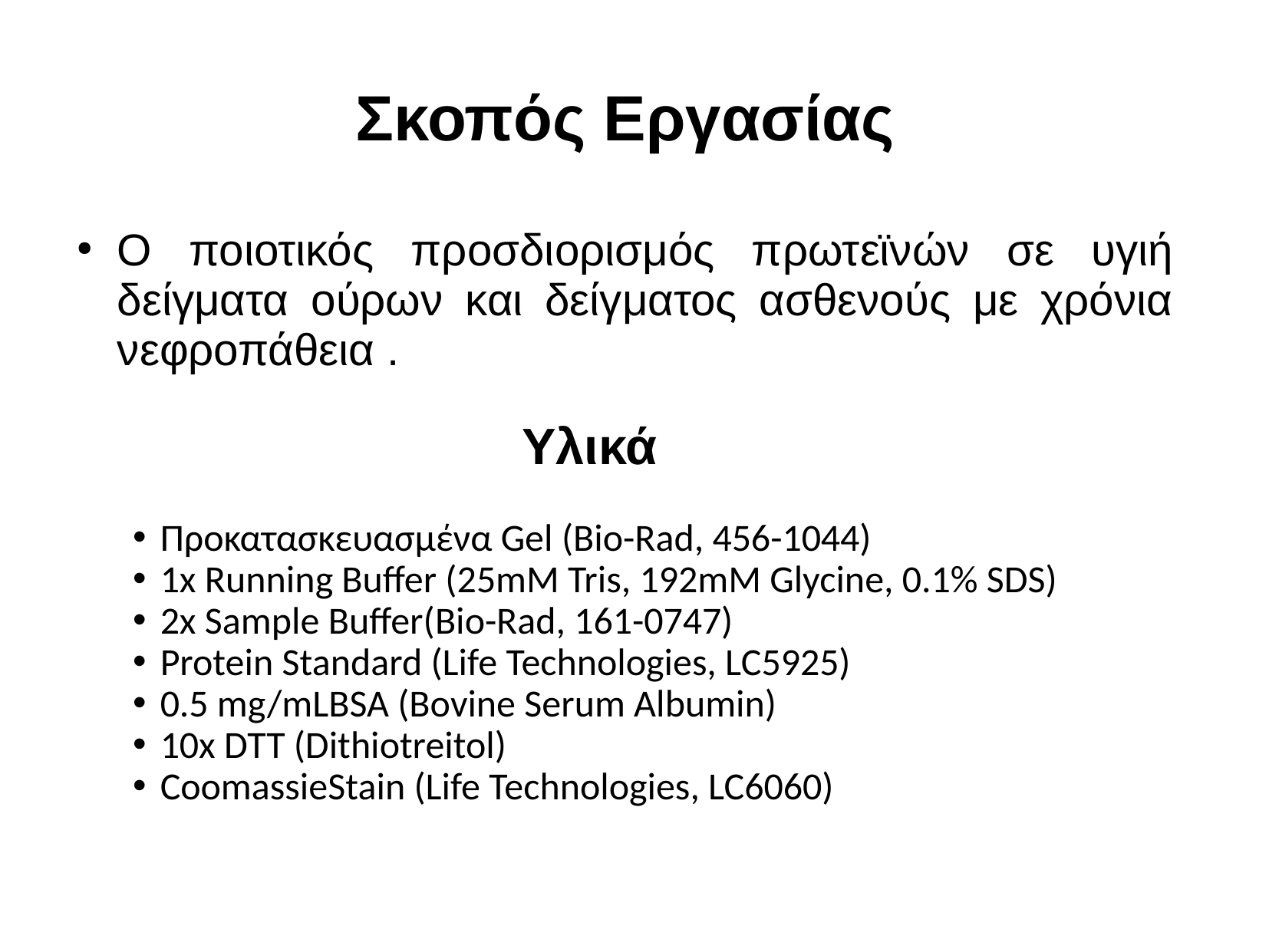

Σκοπός Εργασίας
Ο ποιοτικός προσδιορισμός πρωτεϊνών σε υγιή δείγματα ούρων και δείγματος ασθενούς με χρόνια νεφροπάθεια .

Υλικά

Προκατασκευασμένα Gel (Bio-Rad, 456-1044)
1x Running Buffer (25mM Tris, 192mM Glycine, 0.1% SDS)
2x Sample Buffer(Bio-Rad, 161-0747)
Protein Standard (Life Technologies, LC5925)
0.5 mg/mLBSA (Bovine Serum Albumin)
10x DTT (Dithiotreitol)
CoomassieStain (Life Technologies, LC6060)